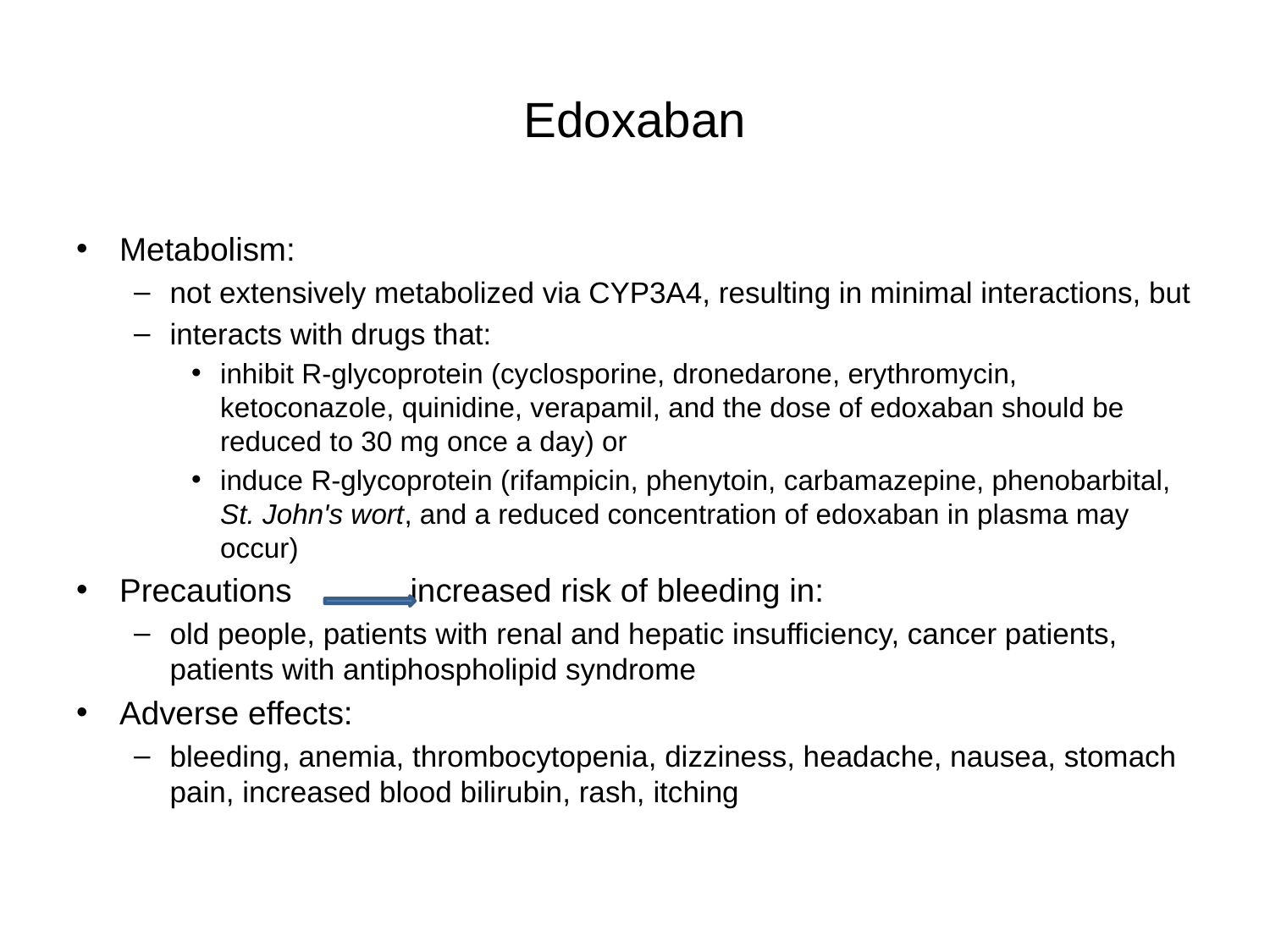

# Edoxaban
Metabolism:
not extensively metabolized via CYP3A4, resulting in minimal interactions, but
interacts with drugs that:
inhibit R-glycoprotein (cyclosporine, dronedarone, erythromycin, ketoconazole, quinidine, verapamil, and the dose of edoxaban should be reduced to 30 mg once a day) or
induce R-glycoprotein (rifampicin, phenytoin, carbamazepine, phenobarbital, St. John's wort, and a reduced concentration of edoxaban in plasma may occur)
Precautions             increased risk of bleeding in:
old people, patients with renal and hepatic insufficiency, cancer patients, patients with antiphospholipid syndrome
Adverse effects:
bleeding, anemia, thrombocytopenia, dizziness, headache, nausea, stomach pain, increased blood bilirubin, rash, itching